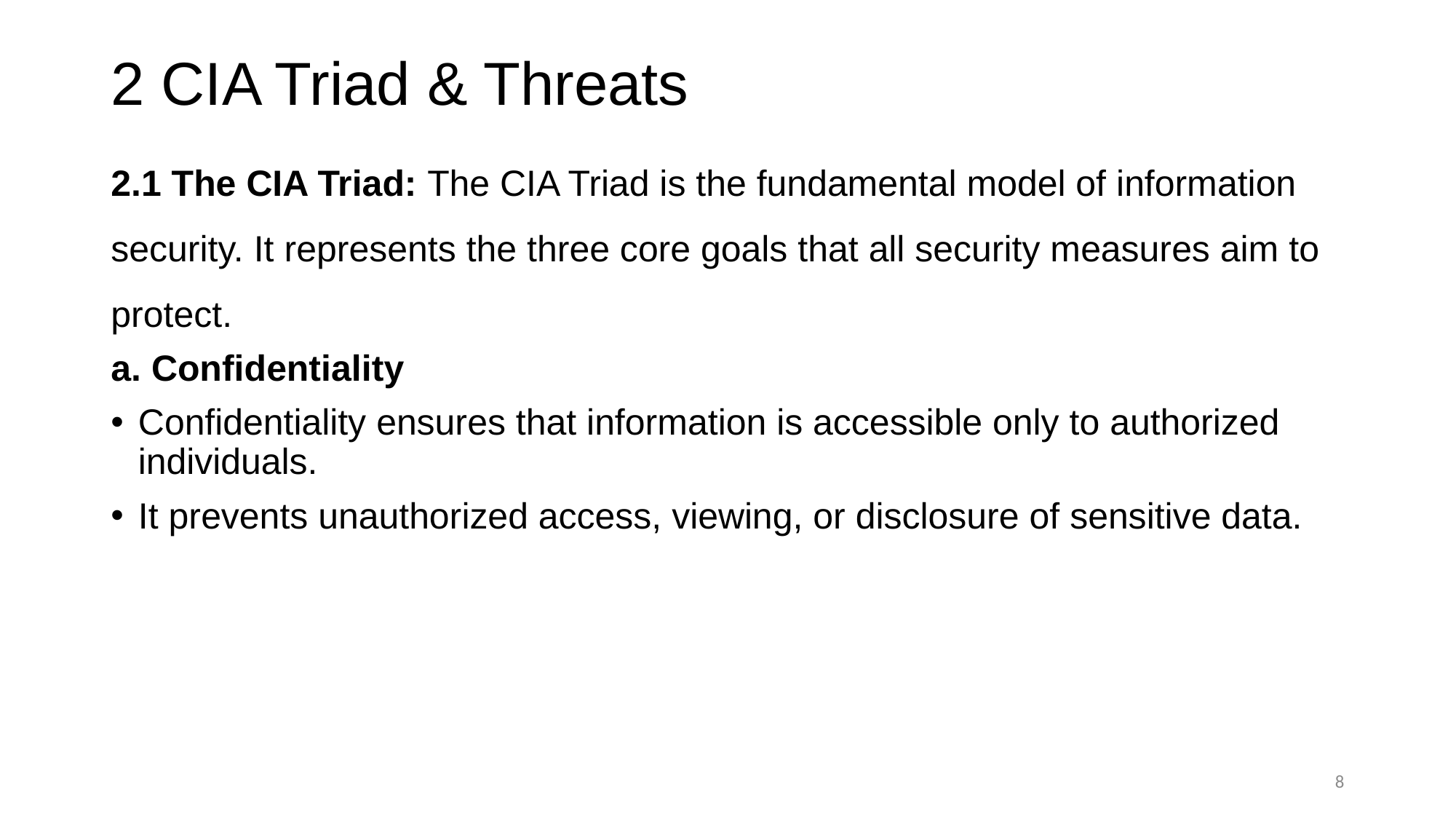

# 2 CIA Triad & Threats
2.1 The CIA Triad: The CIA Triad is the fundamental model of information security. It represents the three core goals that all security measures aim to protect.
a. Confidentiality
Confidentiality ensures that information is accessible only to authorized individuals.
It prevents unauthorized access, viewing, or disclosure of sensitive data.
8